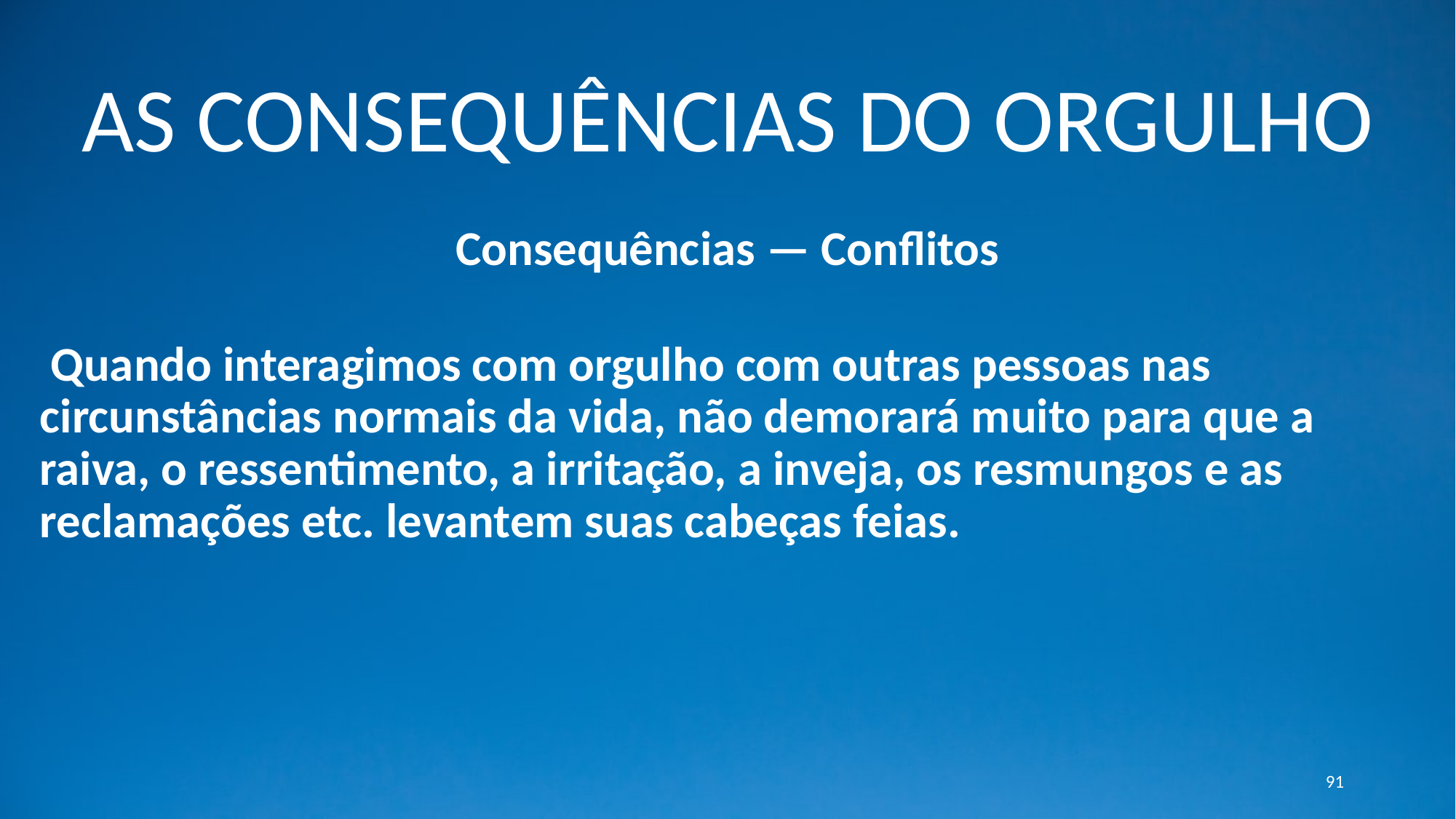

# AS CONSEQUÊNCIAS DO ORGULHO
Consequências — Conflitos

 Quando interagimos com orgulho com outras pessoas nas circunstâncias normais da vida, não demorará muito para que a raiva, o ressentimento, a irritação, a inveja, os resmungos e as reclamações etc. levantem suas cabeças feias.
91